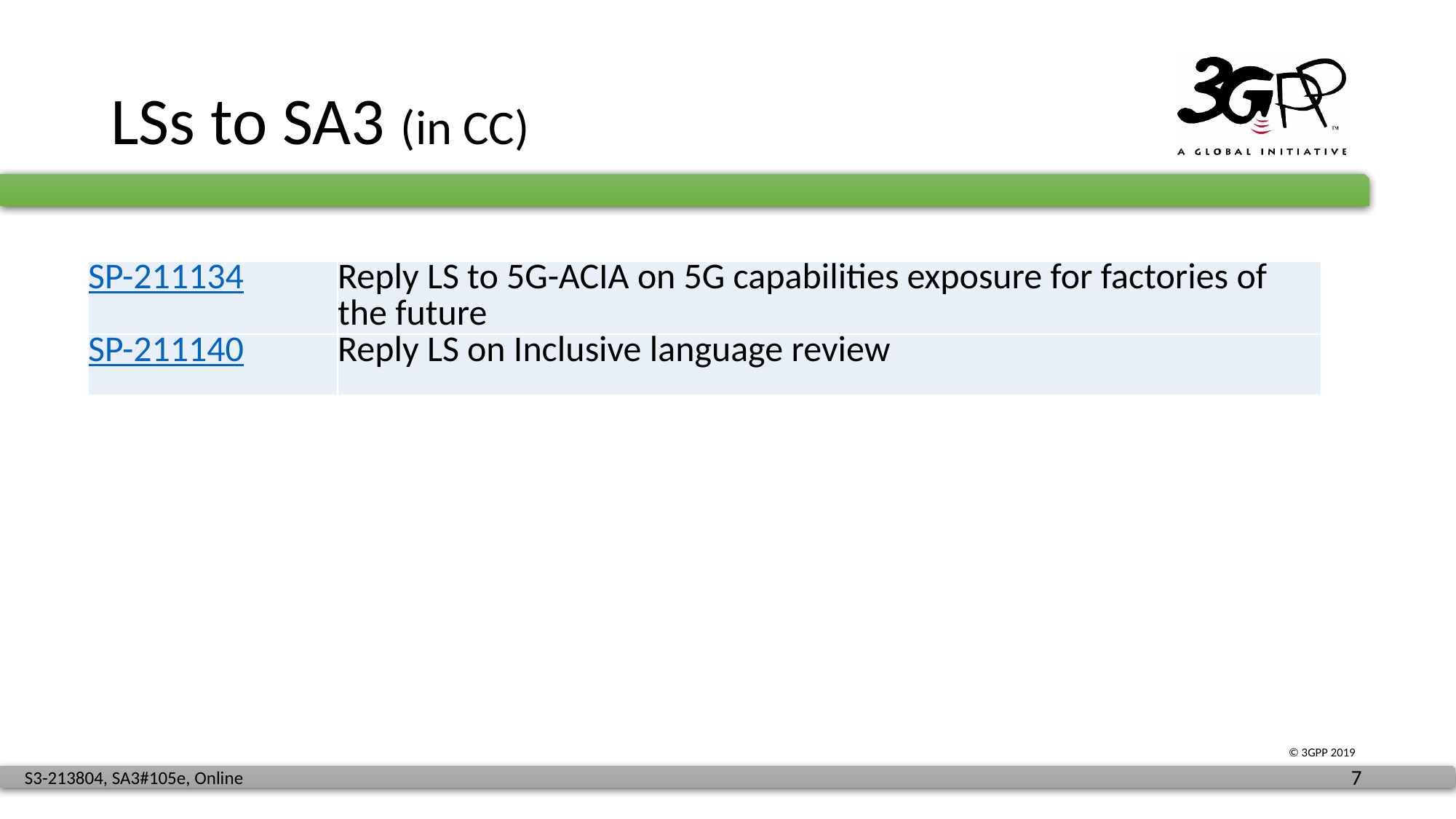

# LSs to SA3 (in CC)
| SP-211134 | Reply LS to 5G-ACIA on 5G capabilities exposure for factories of the future |
| --- | --- |
| SP-211140 | Reply LS on Inclusive language review |